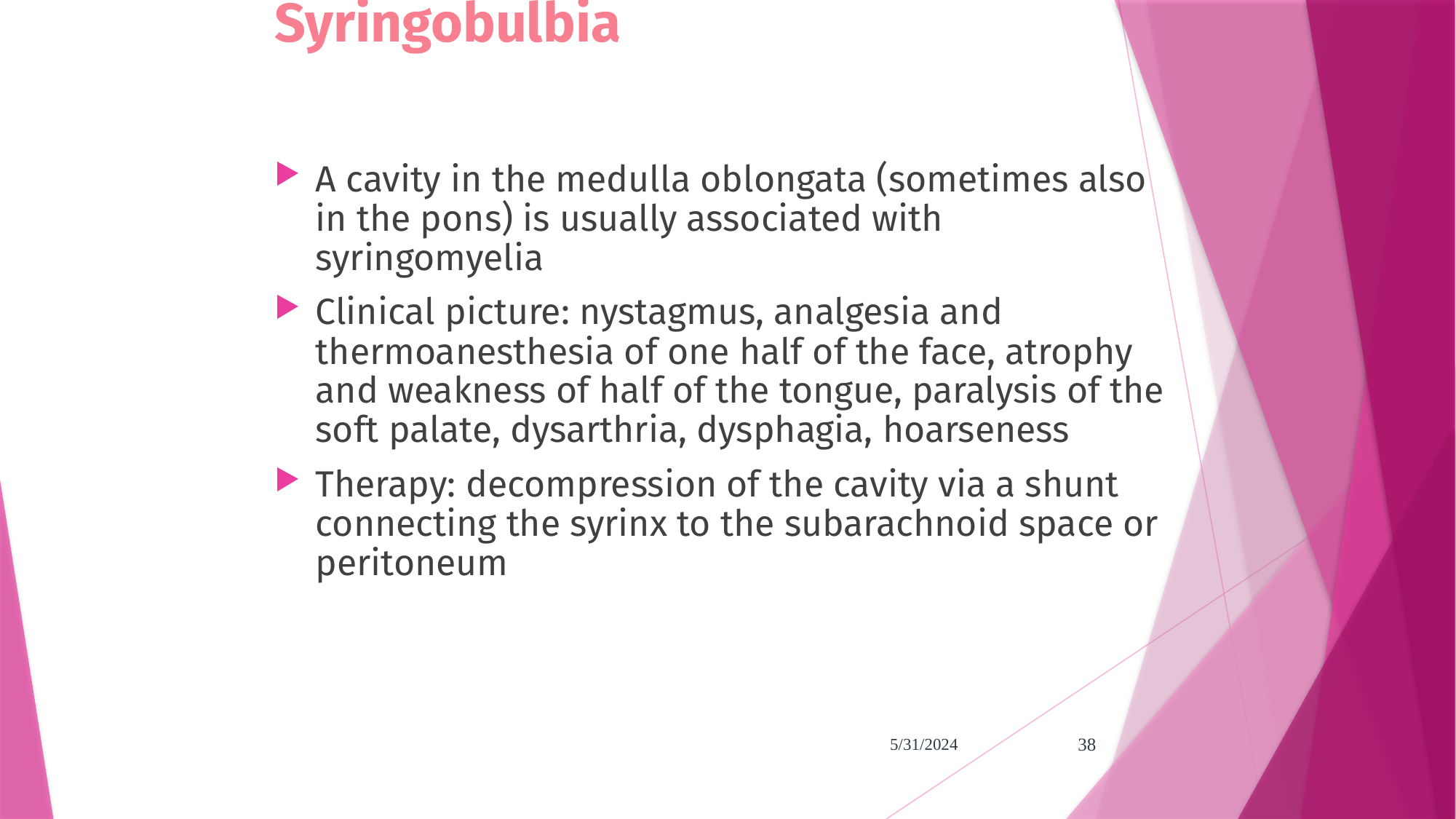

# Syringobulbia
A cavity in the medulla oblongata (sometimes also in the pons) is usually associated with syringomyelia
Clinical picture: nystagmus, analgesia and thermoanesthesia of one half of the face, atrophy and weakness of half of the tongue, paralysis of the soft palate, dysarthria, dysphagia, hoarseness
Therapy: decompression of the cavity via a shunt connecting the syrinx to the subarachnoid space or peritoneum
5/31/2024
38